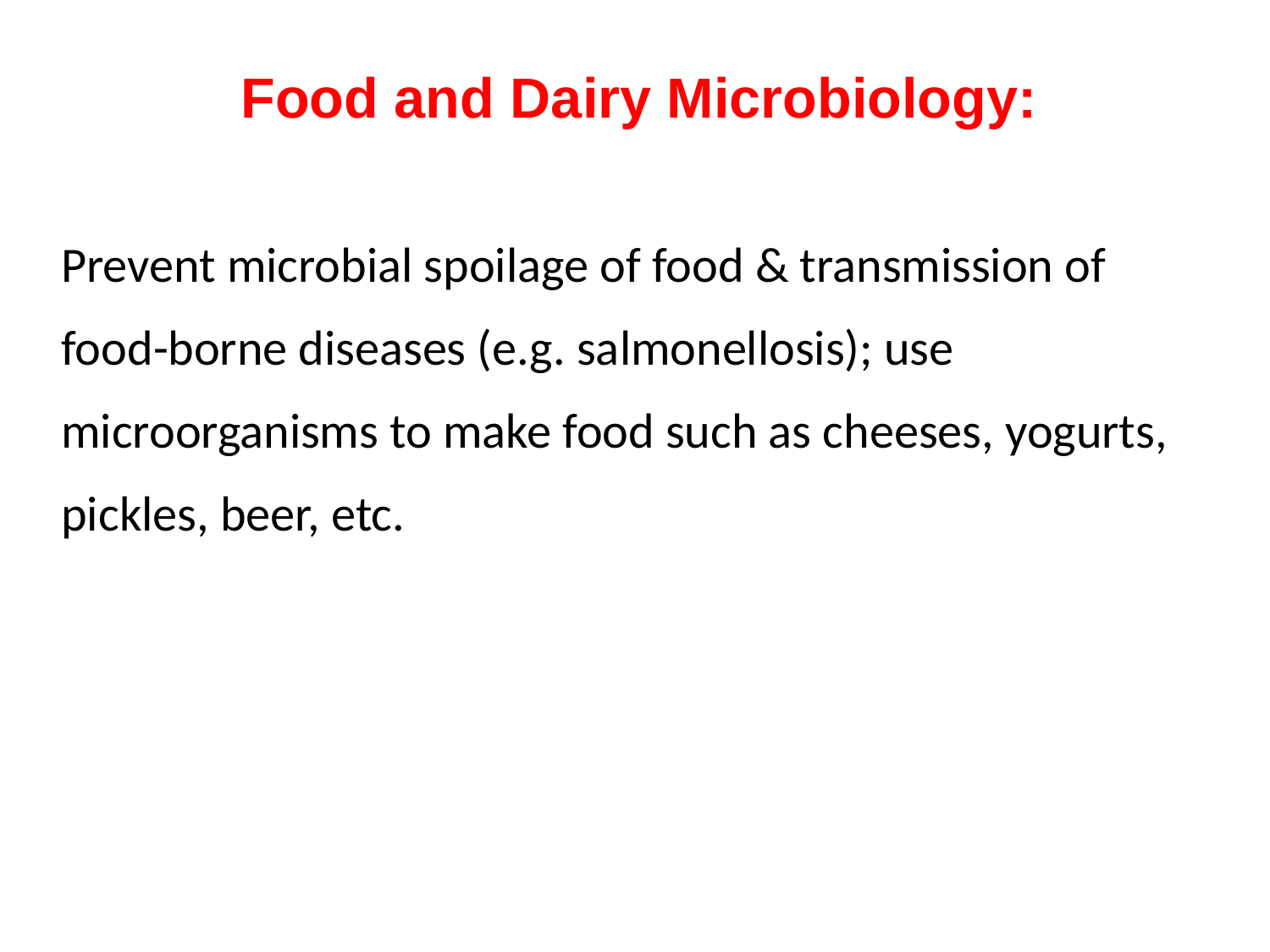

Food and Dairy Microbiology:
Prevent microbial spoilage of food & transmission of food-borne diseases (e.g. salmonellosis); use microorganisms to make food such as cheeses, yogurts, pickles, beer, etc.